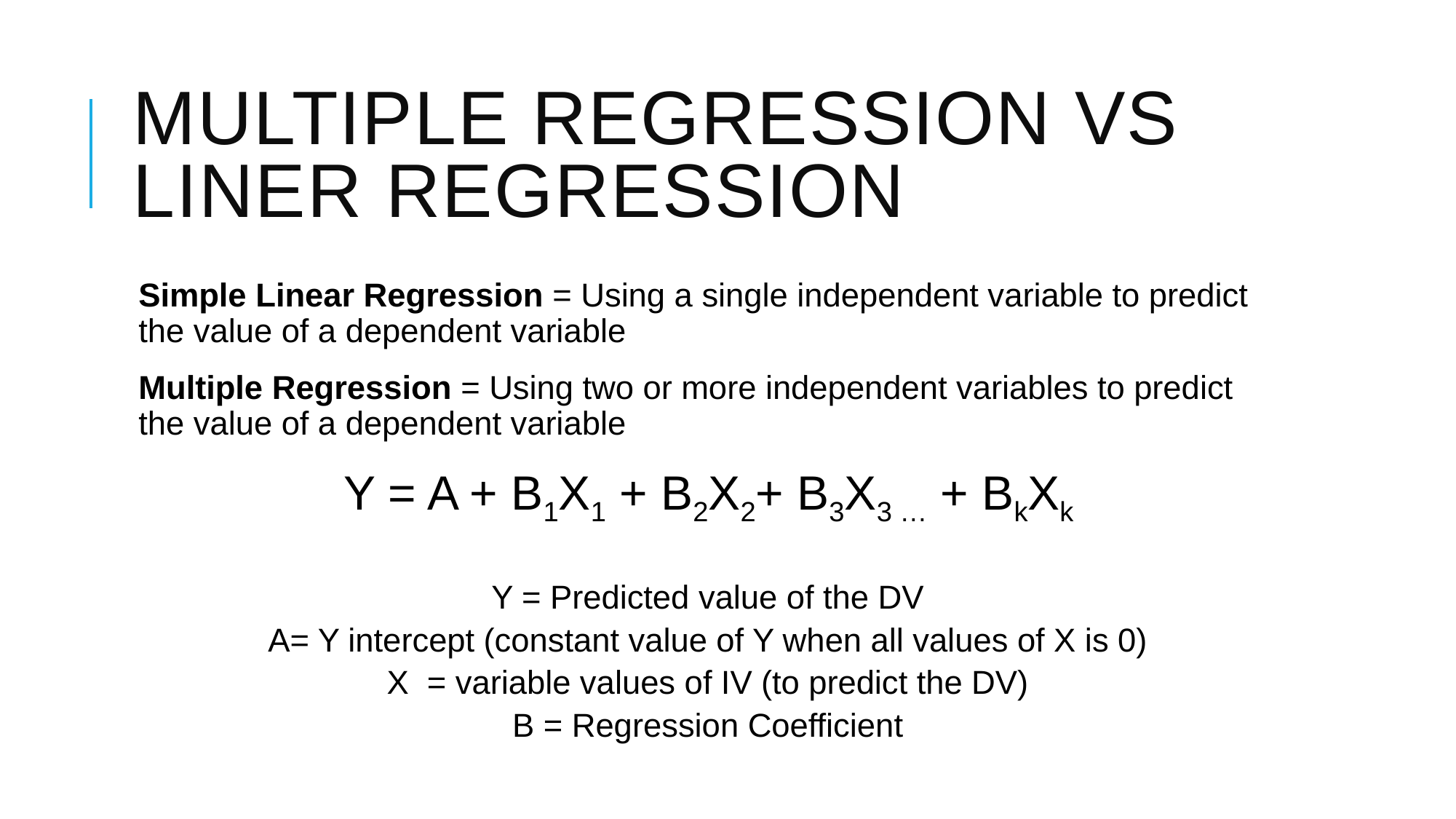

# Multiple regression vs liner regression
Simple Linear Regression = Using a single independent variable to predict the value of a dependent variable
Multiple Regression = Using two or more independent variables to predict the value of a dependent variable
Y = A + B1X1 + B2X2+ B3X3 … + BkXk

Y = Predicted value of the DV
A= Y intercept (constant value of Y when all values of X is 0)
X  = variable values of IV (to predict the DV)
B = Regression Coefficient